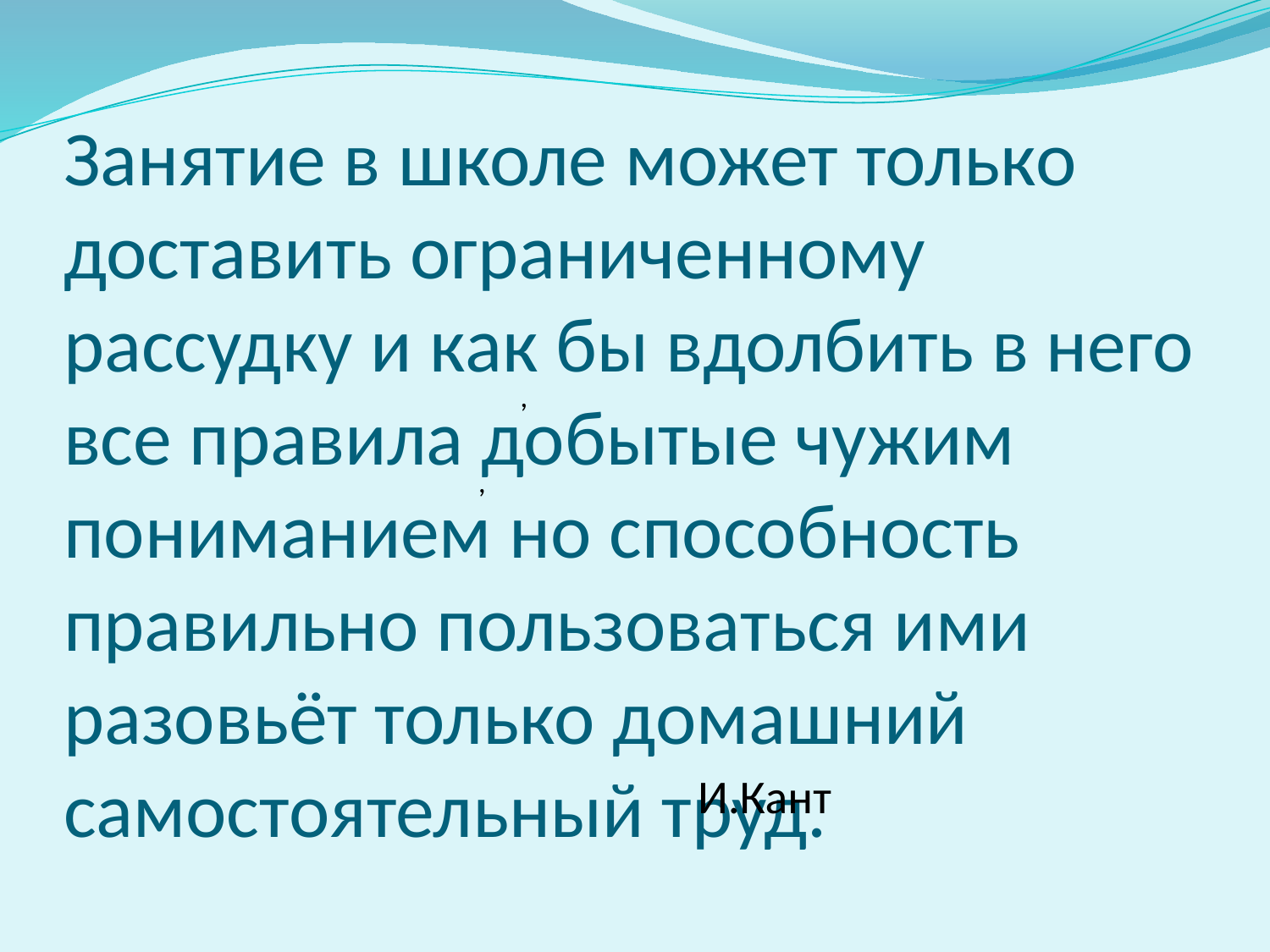

# Занятие в школе может только доставить ограниченному рассудку и как бы вдолбить в него все правила добытые чужим пониманием но способность правильно пользоваться ими разовьёт только домашний самостоятельный труд.

                                                                   ,

                                                             ,

                                                             И.Кант